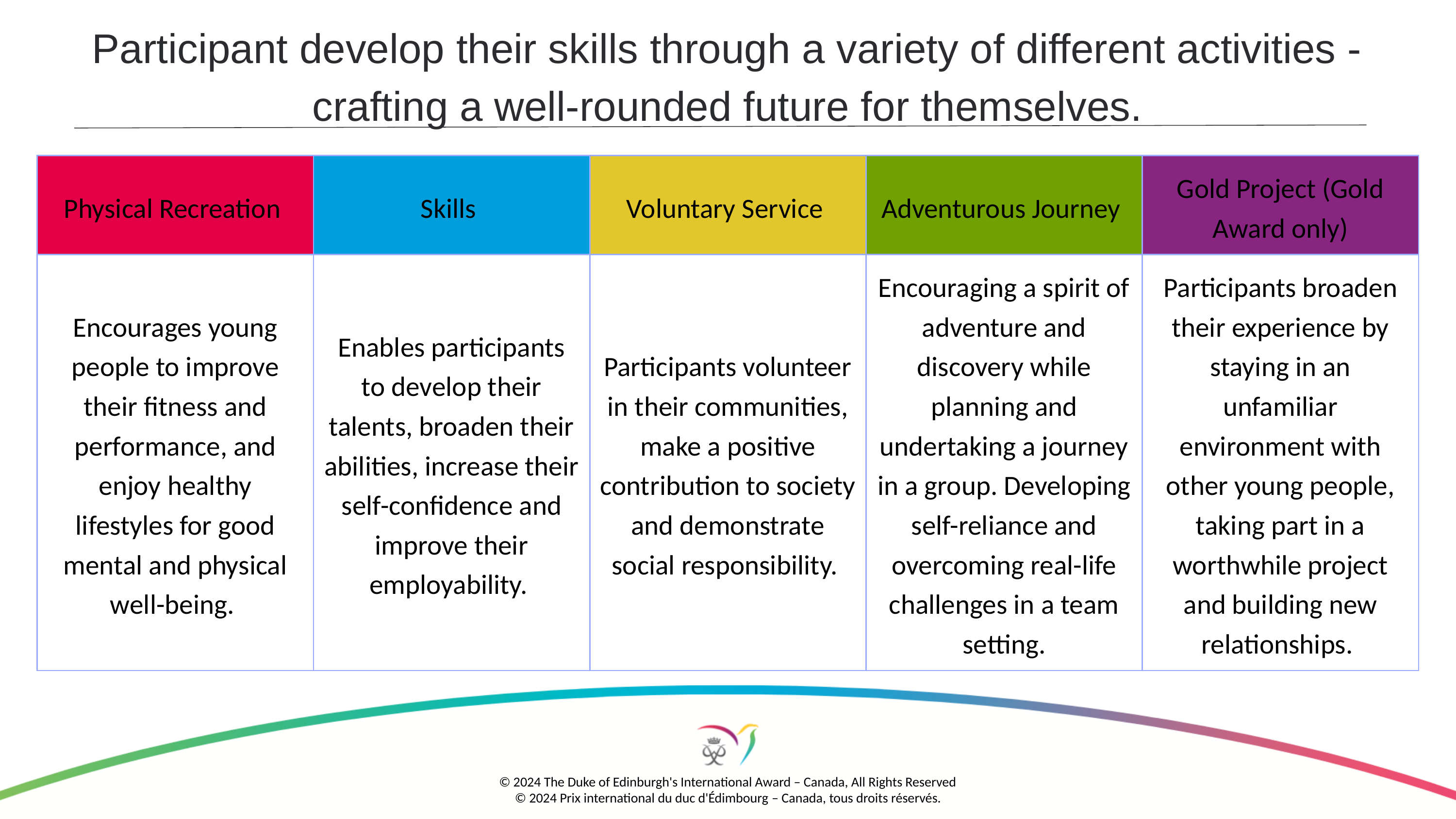

Participant develop their skills through a variety of different activities - crafting a well-rounded future for themselves.

| Physical Recreation | Skills | Voluntary Service | Adventurous Journey | Gold Project (Gold Award only) |
| --- | --- | --- | --- | --- |
| Encourages young people to improve their fitness and performance, and enjoy healthy lifestyles for good mental and physical well-being. | Enables participants to develop their talents, broaden their abilities, increase their self-confidence and improve their employability. | Participants volunteer in their communities, make a positive contribution to society and demonstrate social responsibility. | Encouraging a spirit of adventure and discovery while planning and undertaking a journey in a group. Developing self-reliance and overcoming real-life challenges in a team setting.​ | Participants broaden their experience by staying in an unfamiliar environment with other young people, taking part in a worthwhile project and building new relationships. |
© 2024 The Duke of Edinburgh's International Award – Canada, All Rights Reserved
© 2024 Prix international du duc d'Édimbourg – Canada, tous droits réservés.